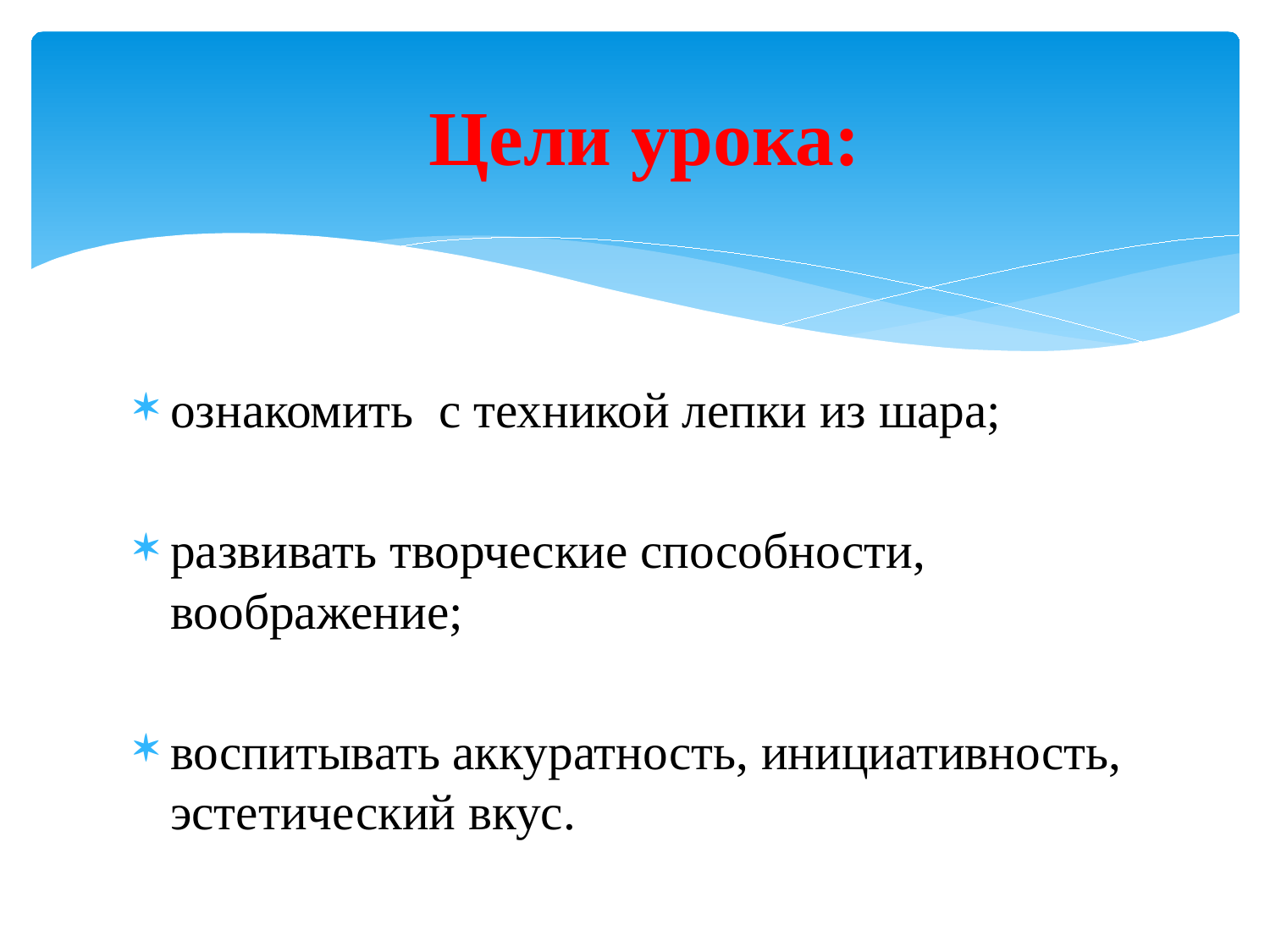

# Цели урока:
ознакомить  с техникой лепки из шара;

развивать творческие способности, воображение;

воспитывать аккуратность, инициативность, эстетический вкус.